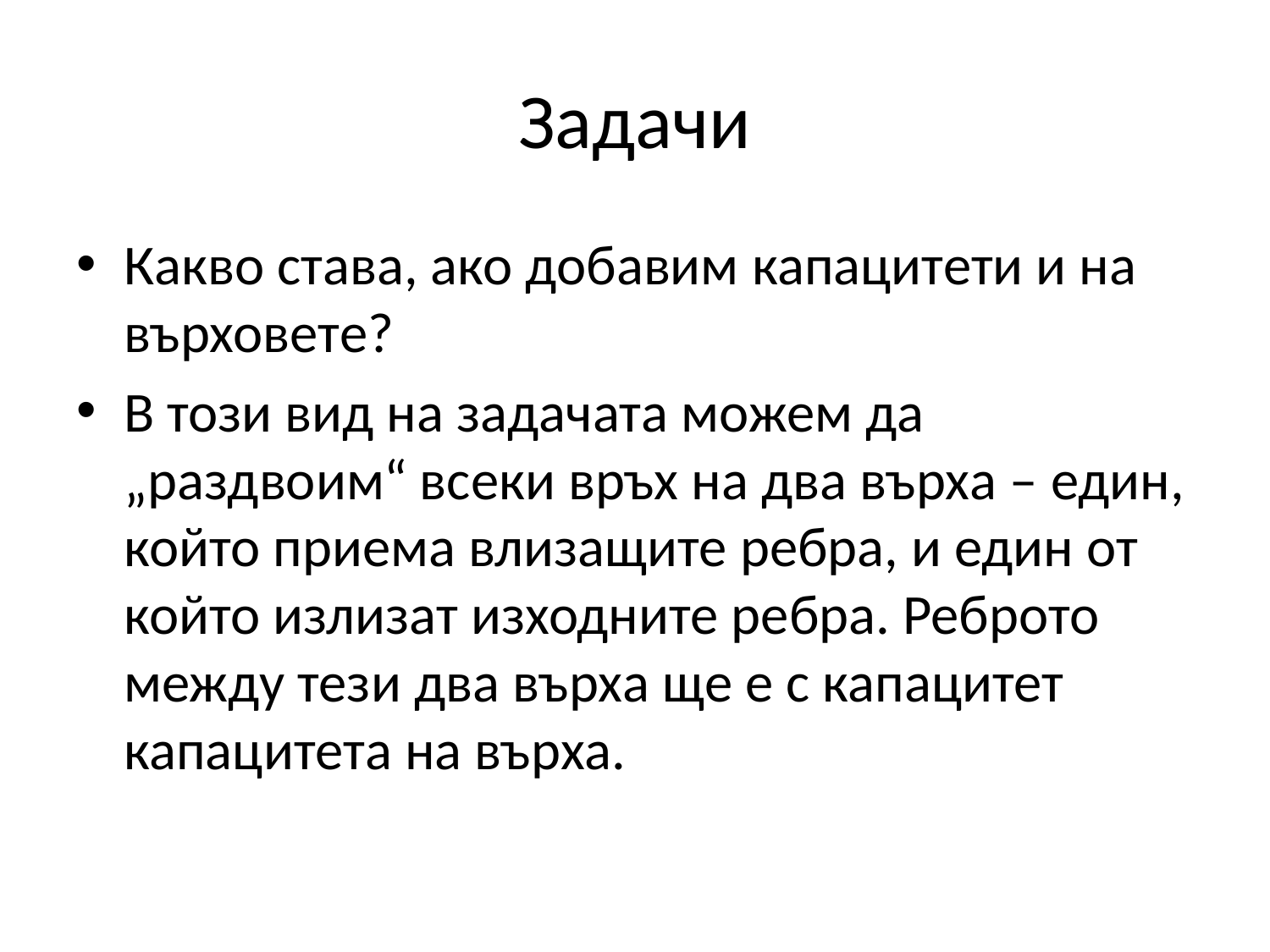

# Задачи
Какво става, ако добавим капацитети и на върховете?
В този вид на задачата можем да „раздвоим“ всеки връх на два върха – един, който приема влизащите ребра, и един от който излизат изходните ребра. Реброто между тези два върха ще е с капацитет капацитета на върха.